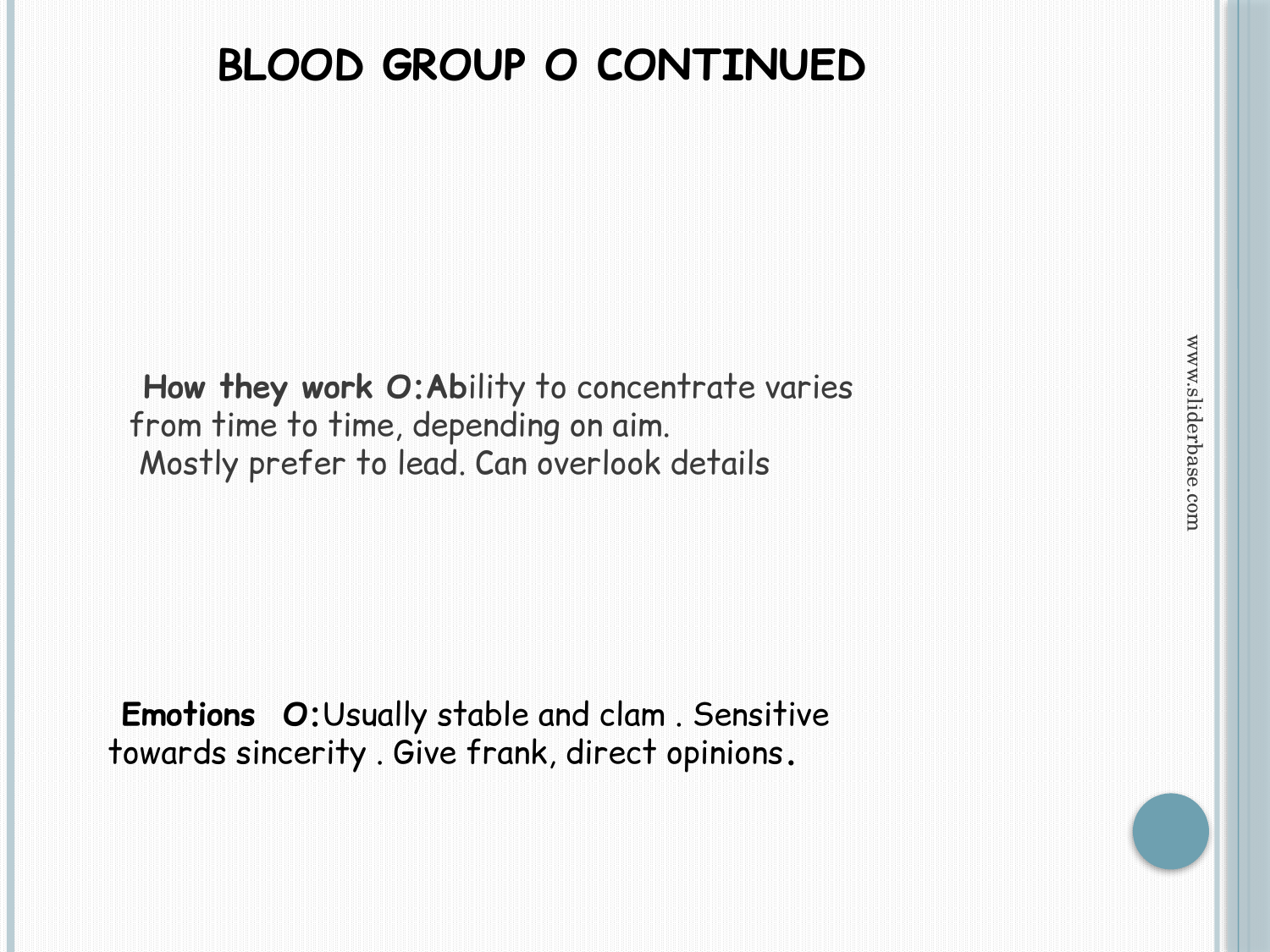

BLOOD GROUP O CONTINUED
 How they work O:Ability to concentrate varies from time to time, depending on aim.
 Mostly prefer to lead. Can overlook details
www.sliderbase.com
 Emotions  O:Usually stable and clam . Sensitive towards sincerity . Give frank, direct opinions.